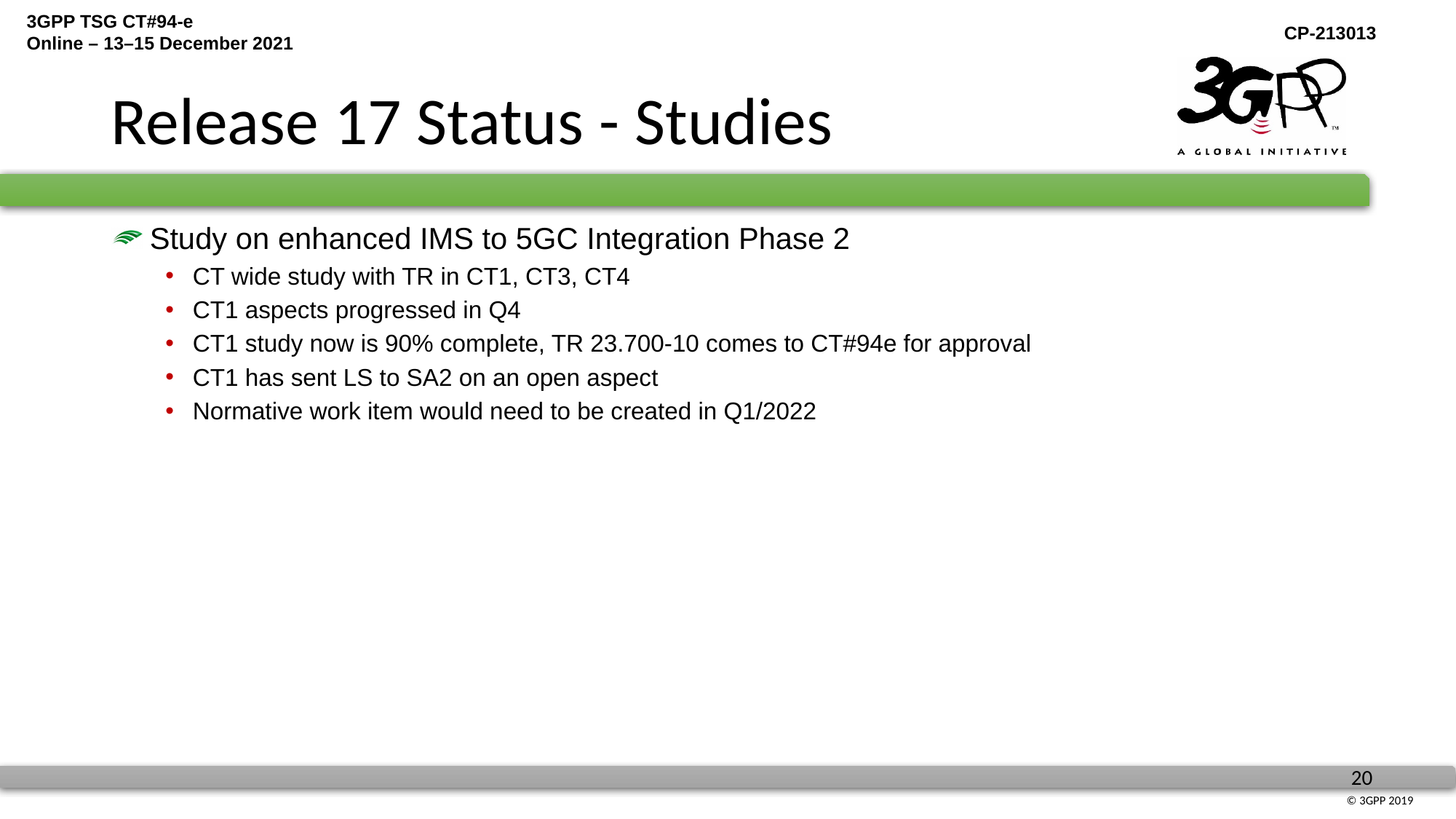

# Release 17 Status - Studies
 Study on enhanced IMS to 5GC Integration Phase 2
CT wide study with TR in CT1, CT3, CT4
CT1 aspects progressed in Q4
CT1 study now is 90% complete, TR 23.700-10 comes to CT#94e for approval
CT1 has sent LS to SA2 on an open aspect
Normative work item would need to be created in Q1/2022